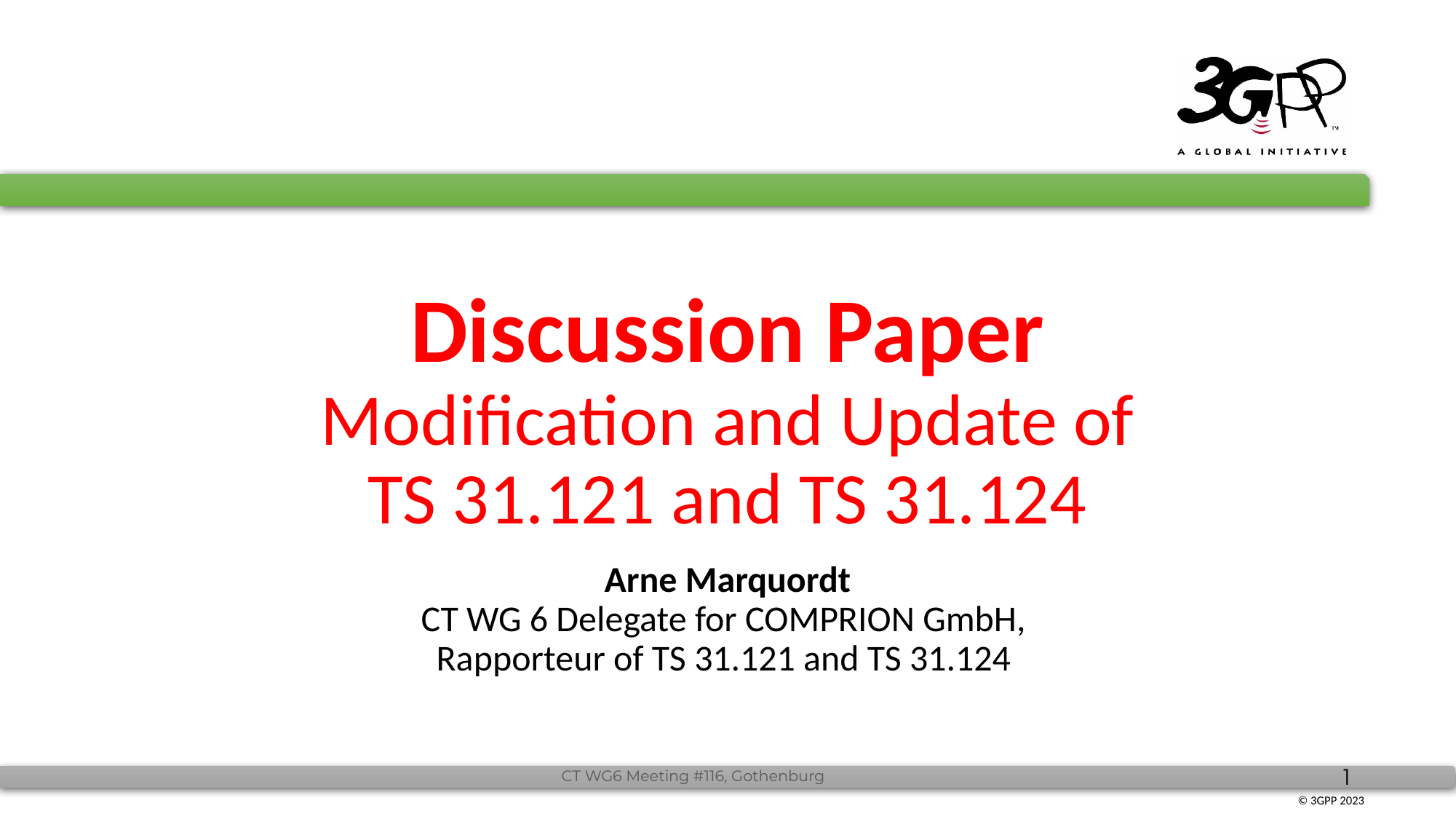

# Discussion Paper Modification and Update of TS 31.121 and TS 31.124
Arne Marquordt
CT WG 6 Delegate for COMPRION GmbH,
Rapporteur of TS 31.121 and TS 31.124